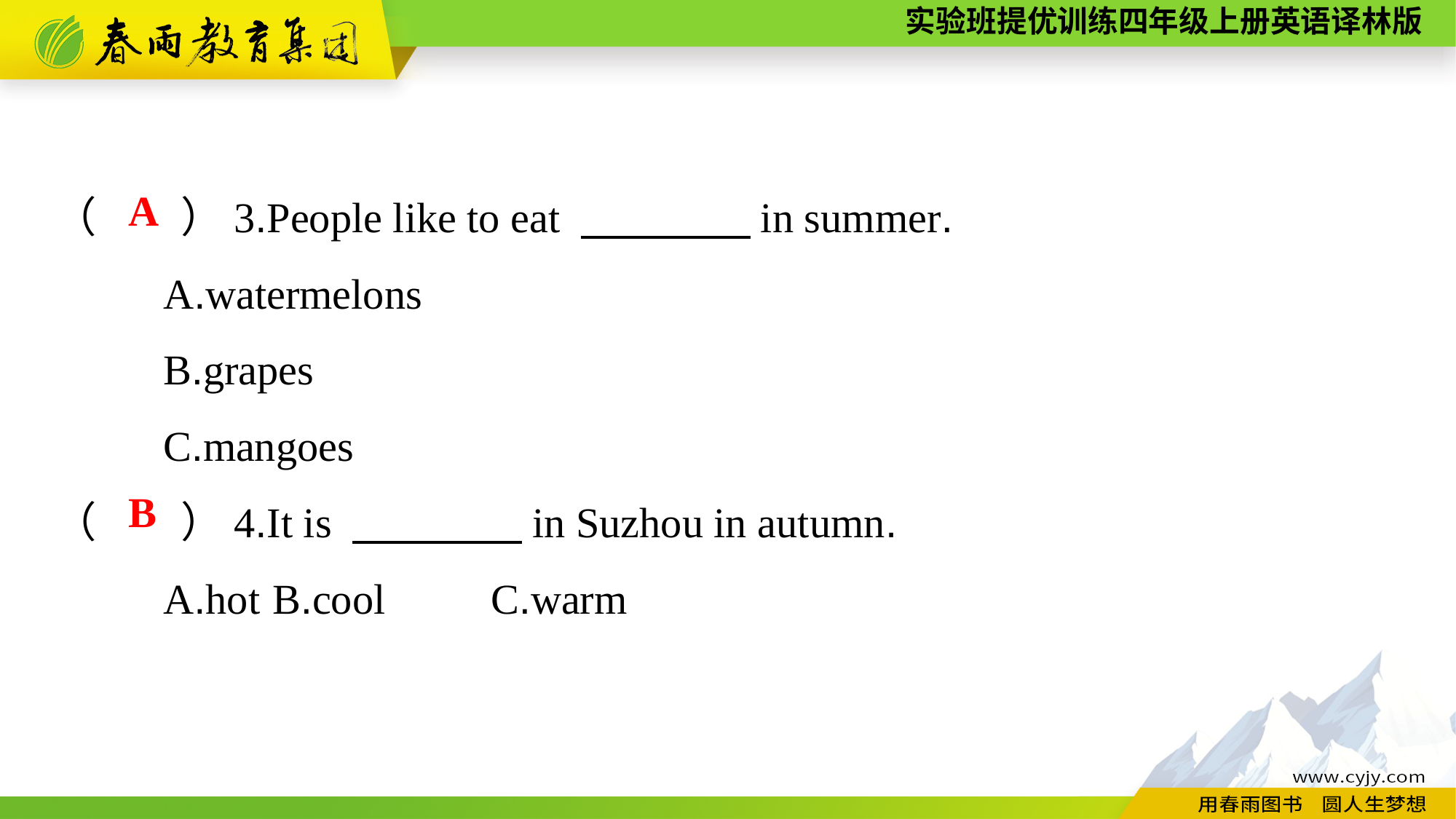

（　　）3.People like to eat 　　　　in summer.
	A.watermelons
	B.grapes
	C.mangoes
（　　）4.It is 　　　　in Suzhou in autumn.
	A.hot	B.cool	C.warm
A
B